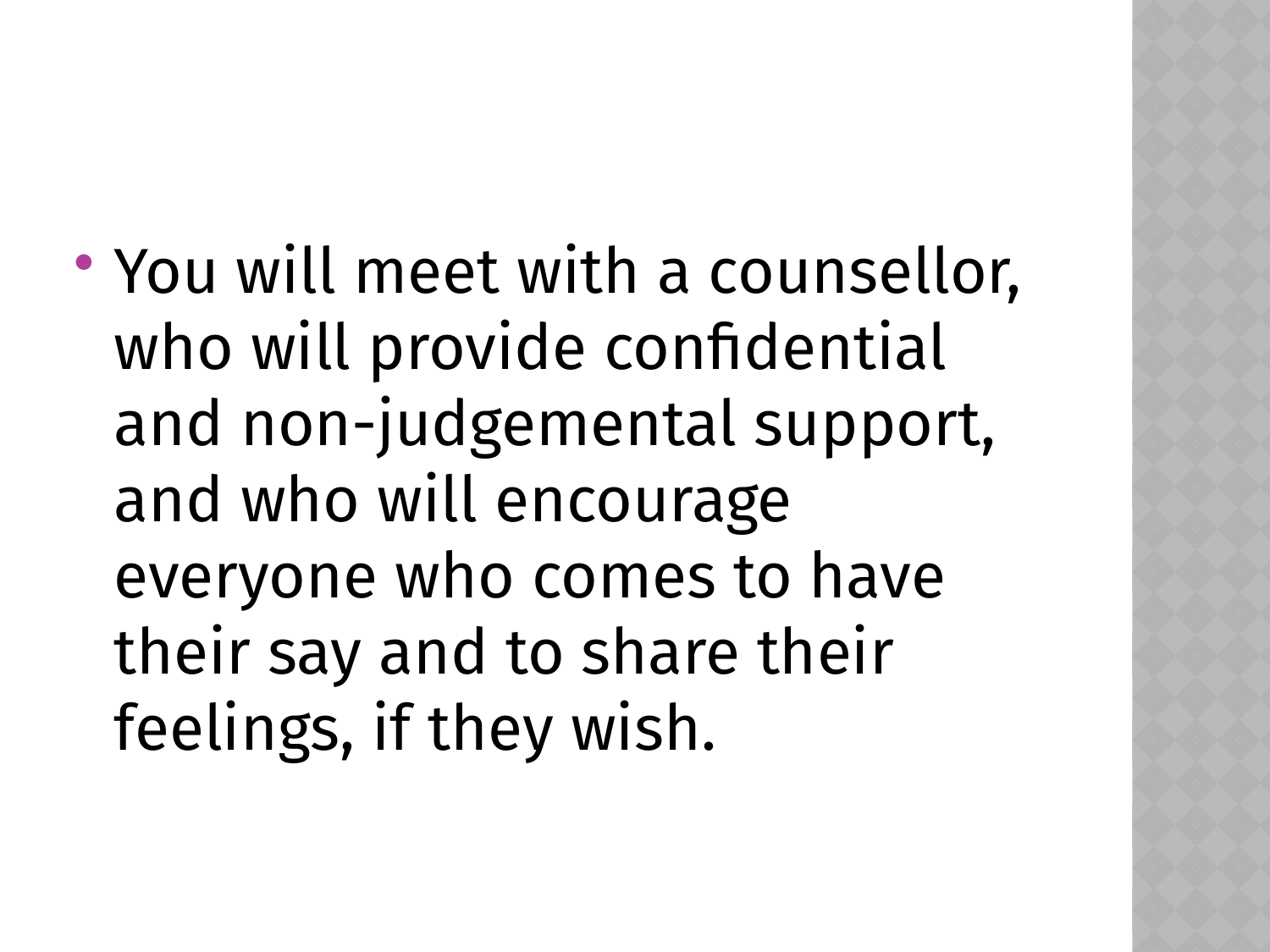

#
You will meet with a counsellor, who will provide confidential and non-judgemental support, and who will encourage everyone who comes to have their say and to share their feelings, if they wish.